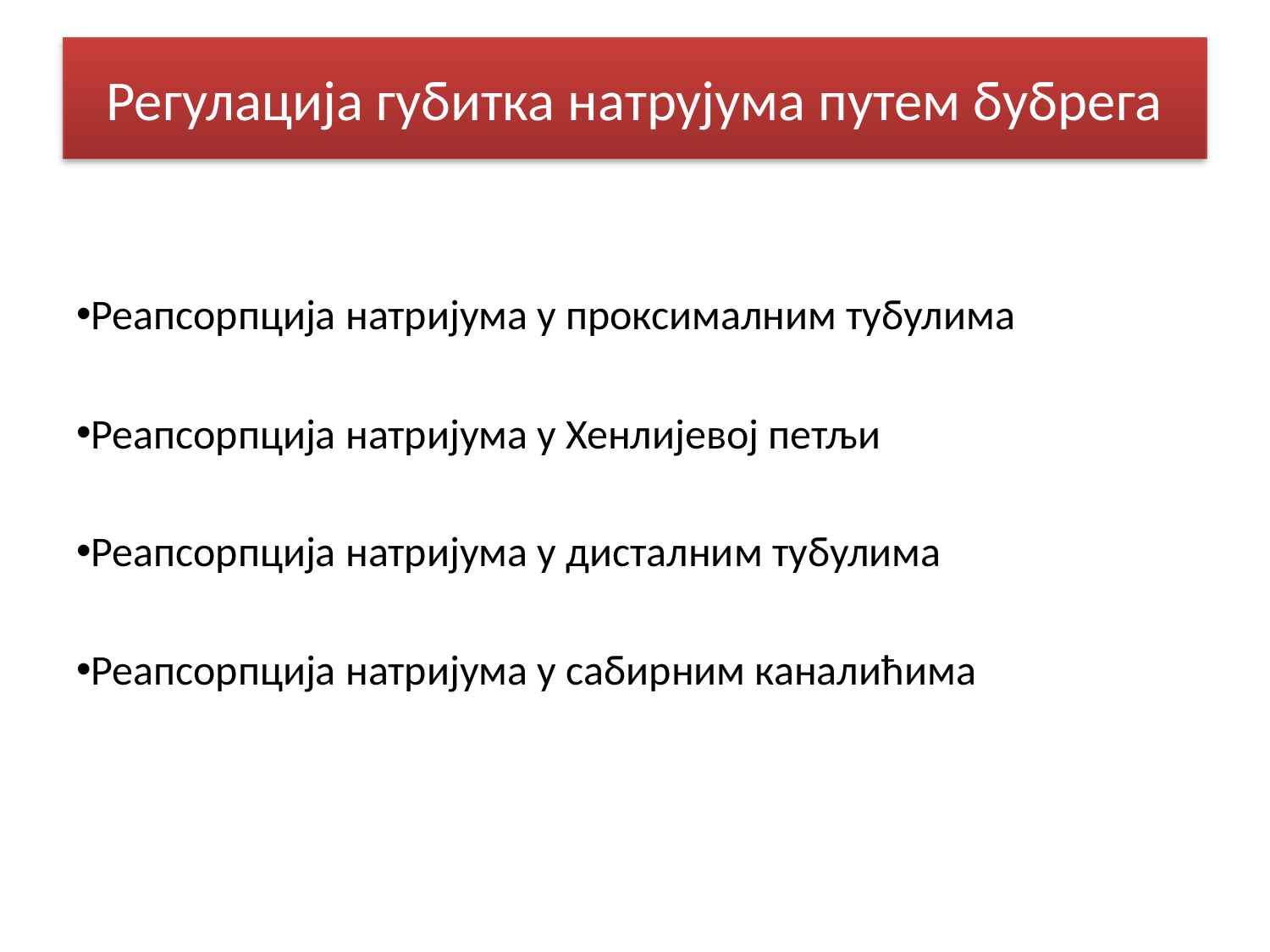

# Регулација губитка натрујума путем бубрега

Реапсорпција натријума у проксималним тубулима

Реапсорпција натријума у Хенлијевој петљи

Реапсорпција натријума у дисталним тубулима

Реапсорпција натријума у сабирним каналићима